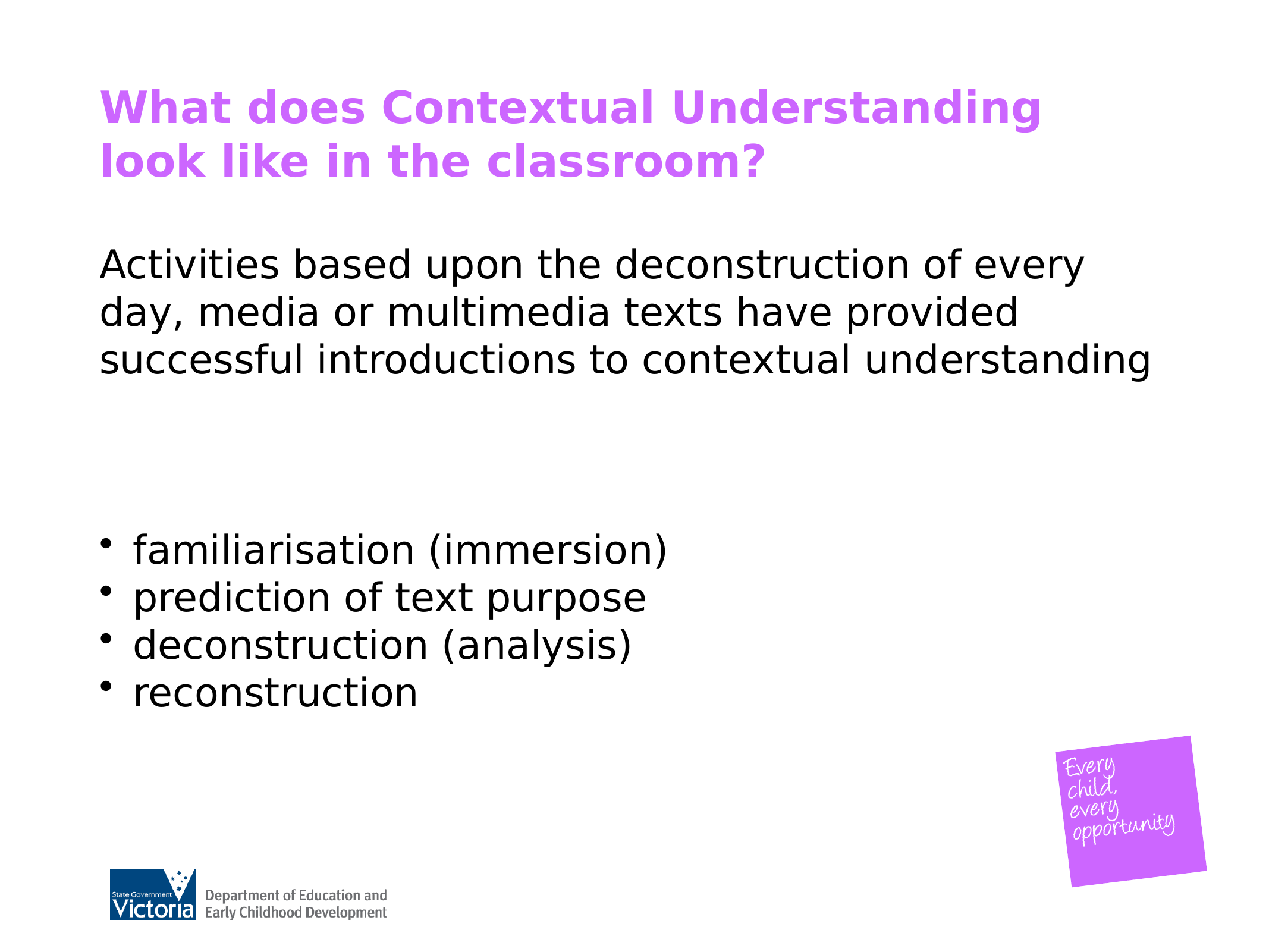

What does Contextual Understanding look like in the classroom?

Activities based upon the deconstruction of every day, media or multimedia texts have provided successful introductions to contextual understanding

 familiarisation (immersion)
 prediction of text purpose
 deconstruction (analysis)
 reconstruction